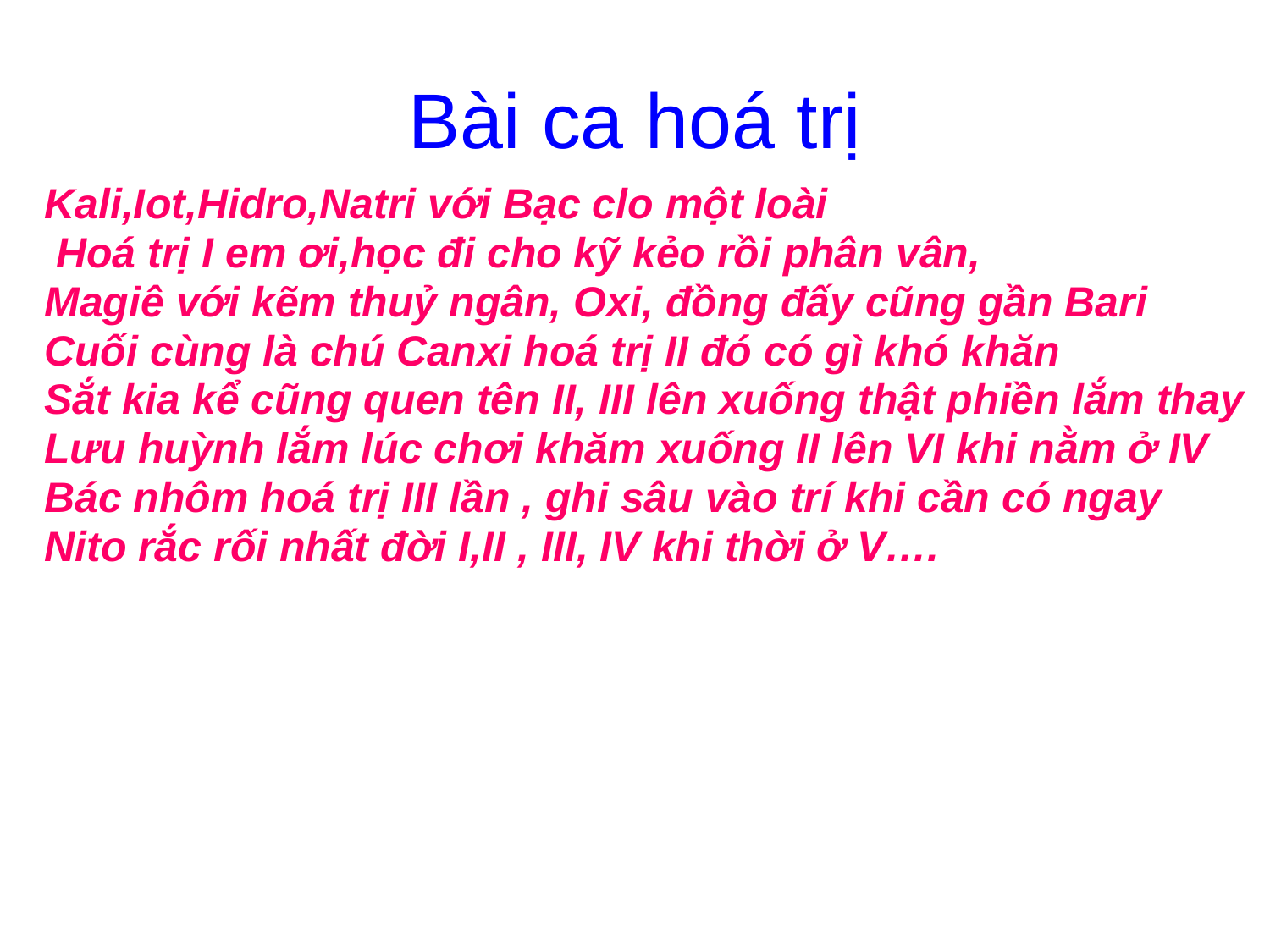

# Bài ca hoá trị
Kali,Iot,Hidro,Natri với Bạc clo một loài
 Hoá trị I em ơi,học đi cho kỹ kẻo rồi phân vân,
Magiê với kẽm thuỷ ngân, Oxi, đồng đấy cũng gần Bari
Cuối cùng là chú Canxi hoá trị II đó có gì khó khăn
Sắt kia kể cũng quen tên II, III lên xuống thật phiền lắm thay
Lưu huỳnh lắm lúc chơi khăm xuống II lên VI khi nằm ở IV
Bác nhôm hoá trị III lần , ghi sâu vào trí khi cần có ngay
Nito rắc rối nhất đời I,II , III, IV khi thời ở V….